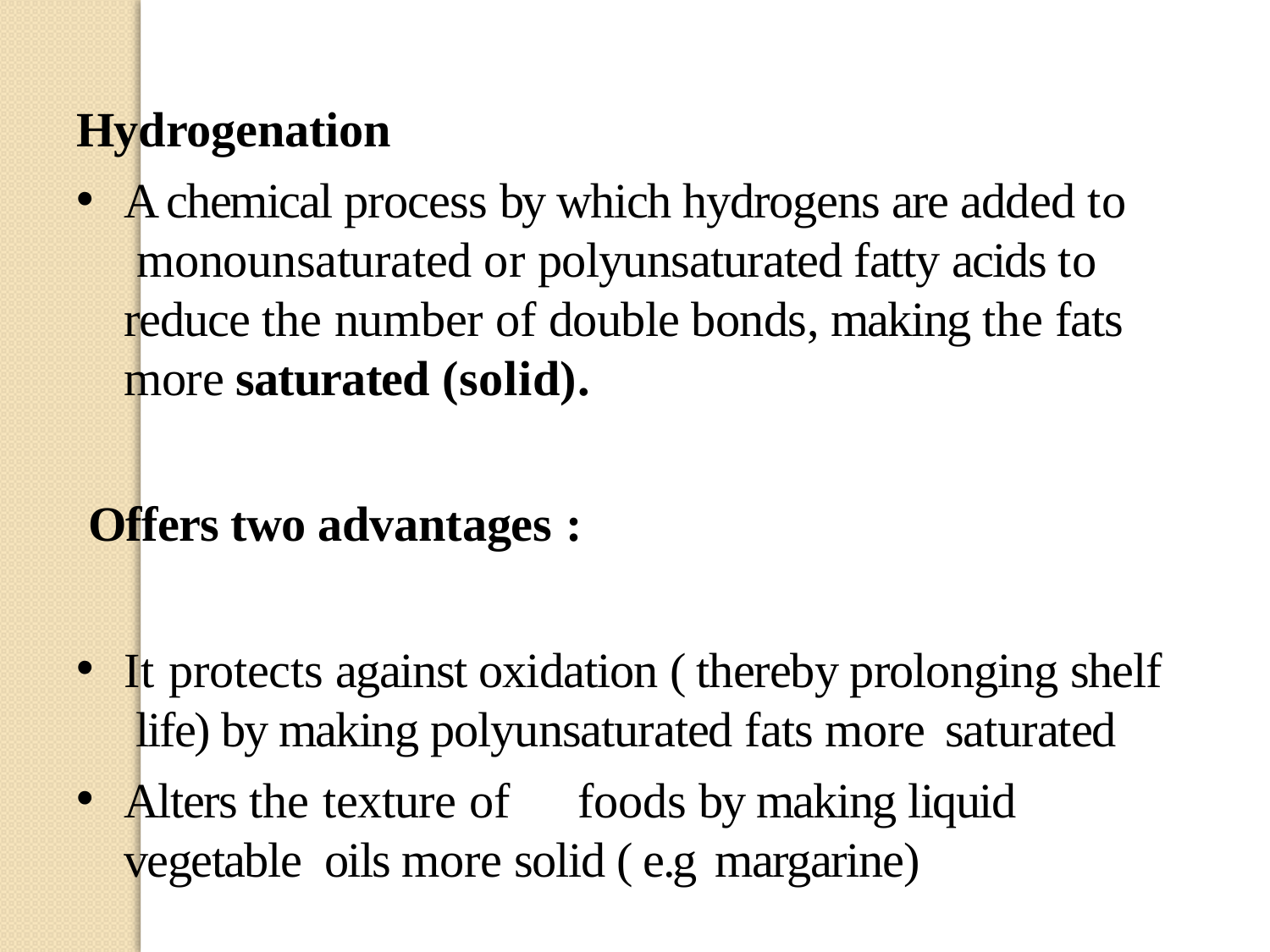

Hydrogenation
A chemical process by which hydrogens are added to  monounsaturated or polyunsaturated fatty acids to  reduce the number of double bonds, making the fats  more saturated (solid).

Offers two advantages :

It protects against oxidation ( thereby prolonging shelf  life) by making polyunsaturated fats more saturated
Alters the texture of	foods by making liquid vegetable  oils more solid ( e.g margarine)